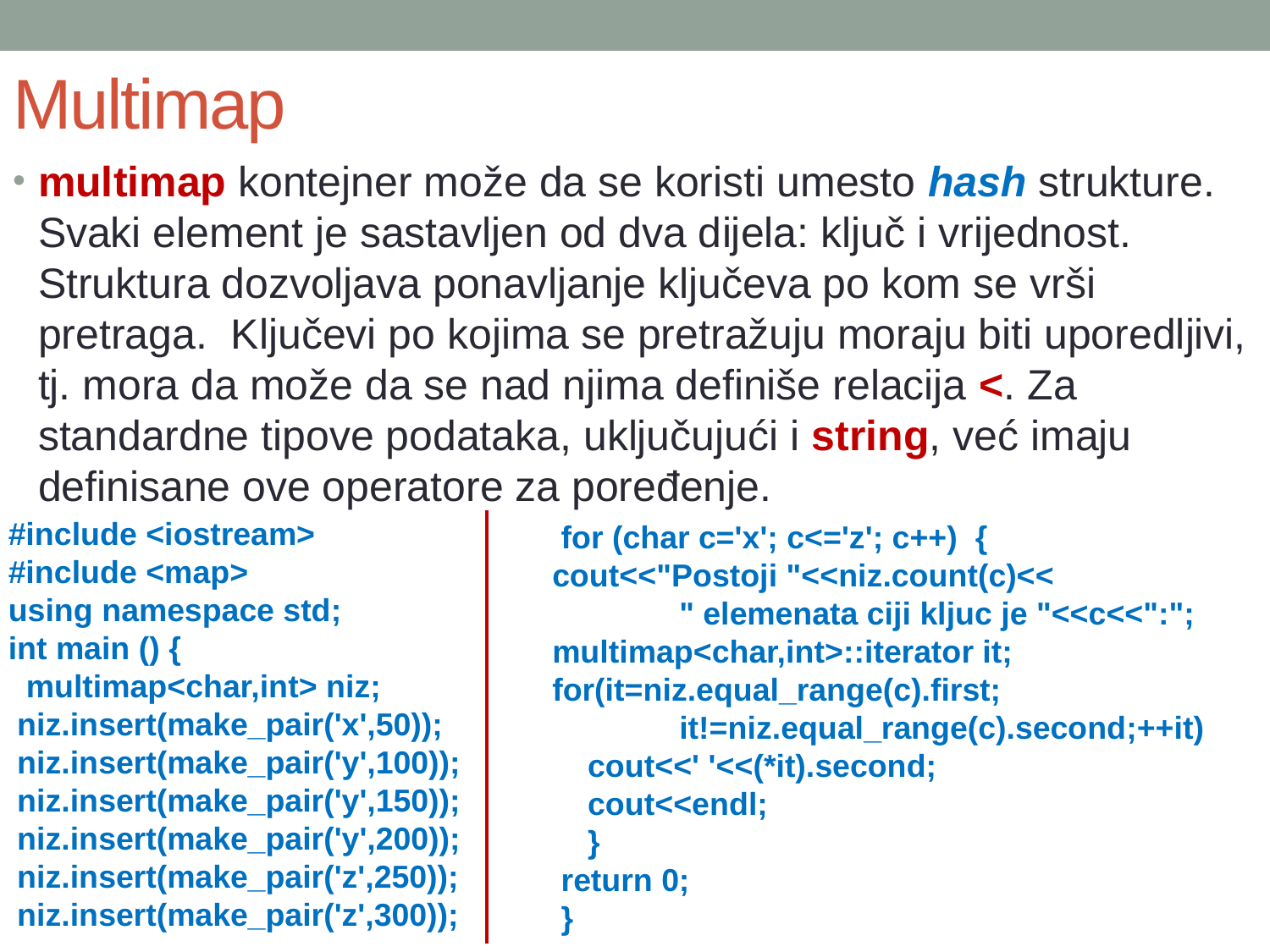

# Multimap
multimap kontejner može da se koristi umesto hash strukture. Svaki element je sastavljen od dva dijela: ključ i vrijednost. Struktura dozvoljava ponavljanje ključeva po kom se vrši pretraga.  Ključevi po kojima se pretražuju moraju biti uporedljivi, tj. mora da može da se nad njima definiše relacija <. Za standardne tipove podataka, uključujući i string, već imaju definisane ove operatore za poređenje.
#include <iostream>
#include <map>
using namespace std;
int main () {
  multimap<char,int> niz;
 niz.insert(make_pair('x',50));
 niz.insert(make_pair('y',100));
 niz.insert(make_pair('y',150));
 niz.insert(make_pair('y',200));
 niz.insert(make_pair('z',250));
 niz.insert(make_pair('z',300));
 for (char c='x'; c<='z'; c++)  {
cout<<"Postoji "<<niz.count(c)<<
	" elemenata ciji kljuc je "<<c<<":";
multimap<char,int>::iterator it;
for(it=niz.equal_range(c).first;
	it!=niz.equal_range(c).second;++it)
    cout<<' '<<(*it).second;
    cout<<endl;
    }
 return 0;
 }